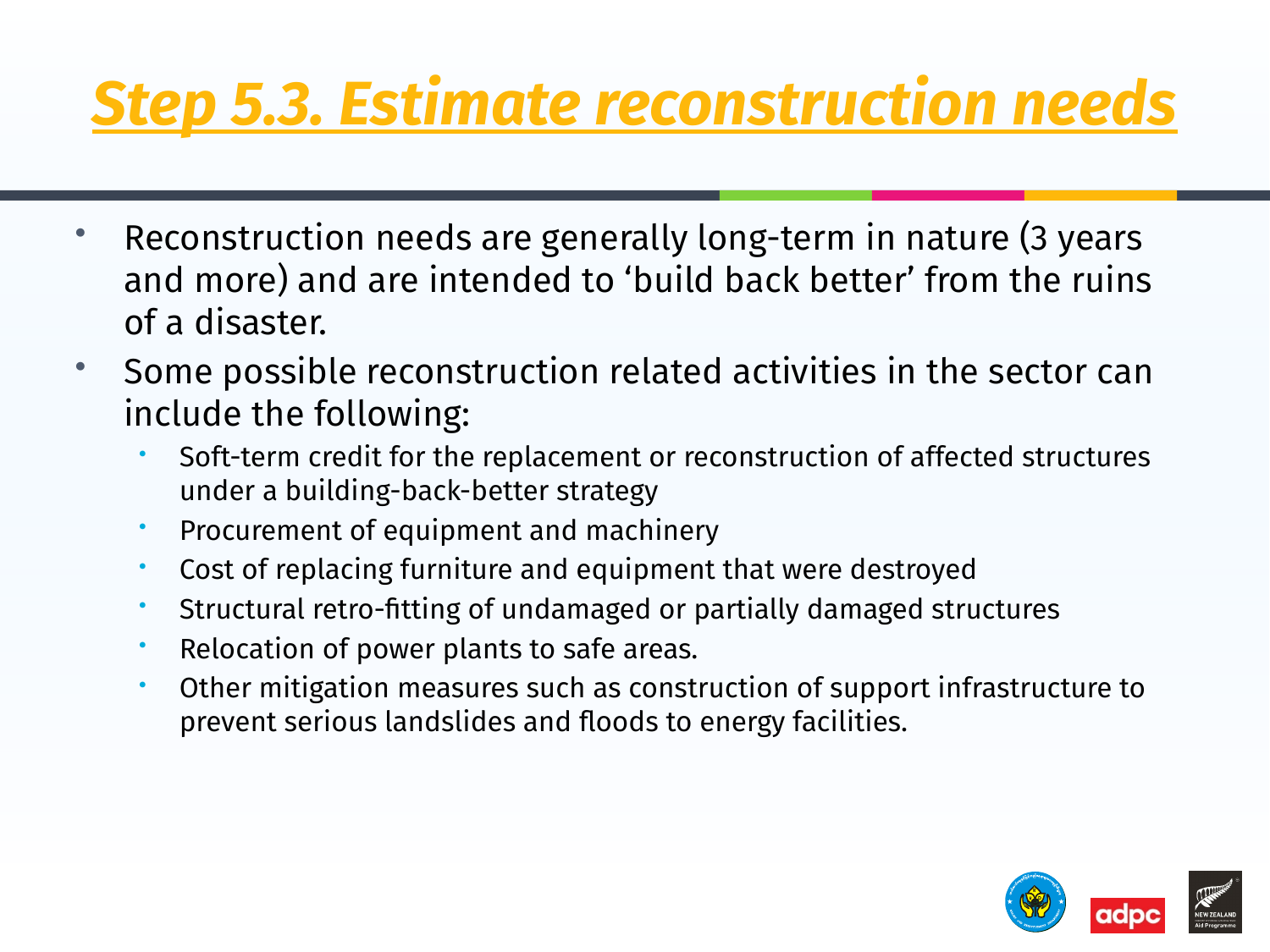

# Step 5.3. Estimate reconstruction needs
Reconstruction needs are generally long-term in nature (3 years and more) and are intended to ‘build back better’ from the ruins of a disaster.
Some possible reconstruction related activities in the sector can include the following:
Soft-term credit for the replacement or reconstruction of affected structures under a building-back-better strategy
Procurement of equipment and machinery
Cost of replacing furniture and equipment that were destroyed
Structural retro-fitting of undamaged or partially damaged structures
Relocation of power plants to safe areas.
Other mitigation measures such as construction of support infrastructure to prevent serious landslides and floods to energy facilities.